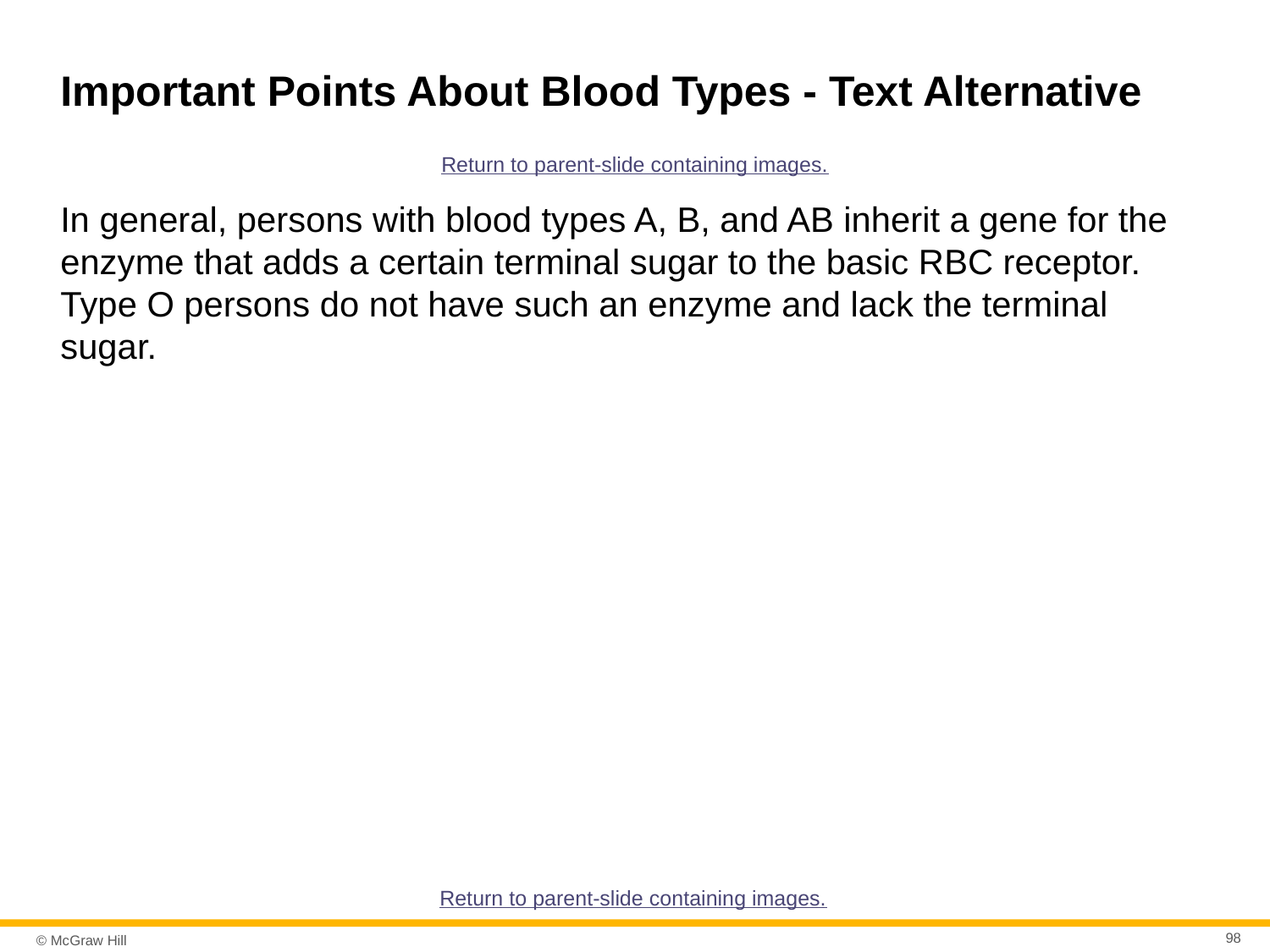

# Important Points About Blood Types - Text Alternative
Return to parent-slide containing images.
In general, persons with blood types A, B, and AB inherit a gene for the enzyme that adds a certain terminal sugar to the basic RBC receptor. Type O persons do not have such an enzyme and lack the terminal sugar.
Return to parent-slide containing images.